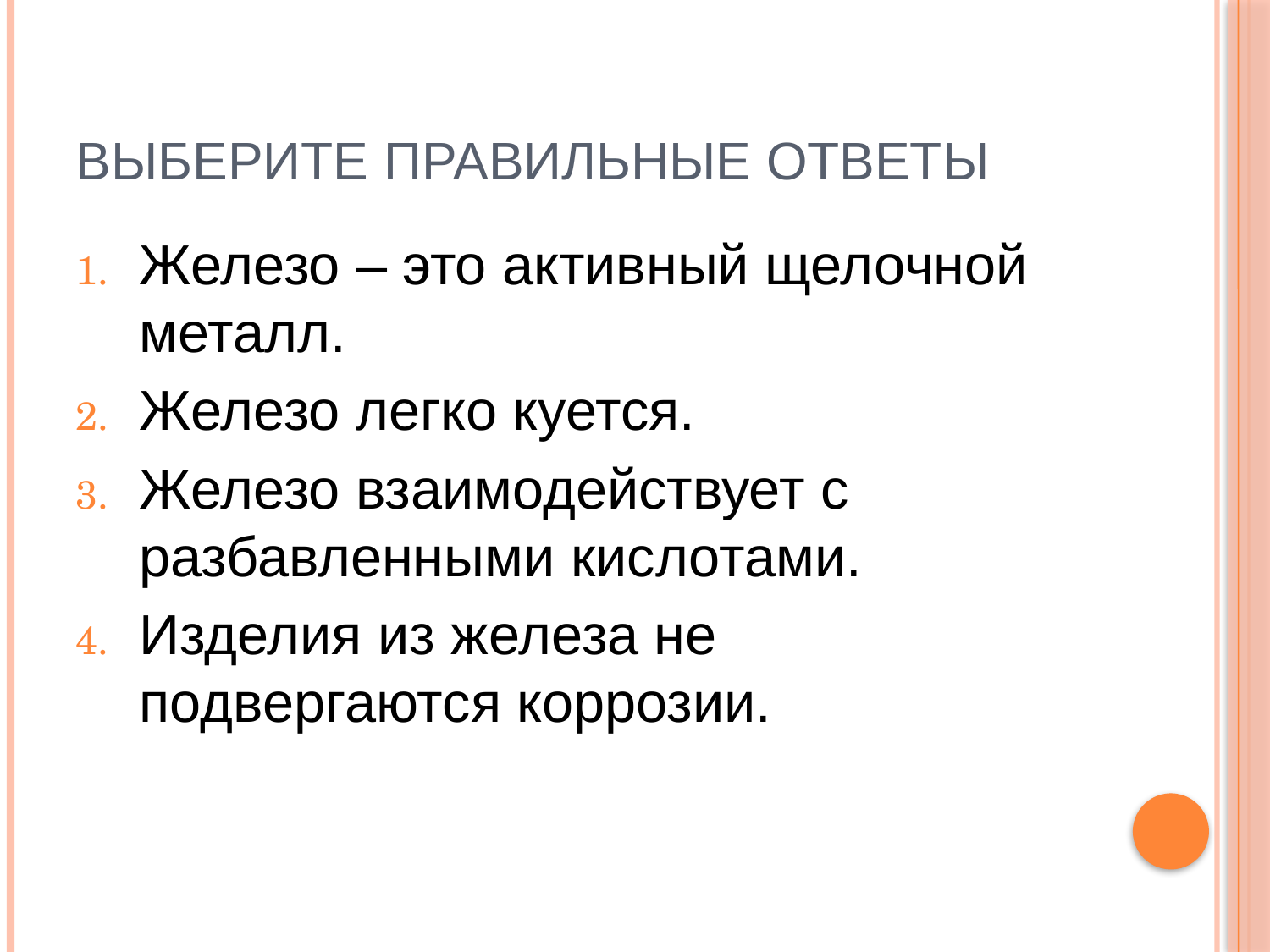

# Выберите правильные ответы
Железо – это активный щелочной металл.
Железо легко куется.
Железо взаимодействует с разбавленными кислотами.
Изделия из железа не подвергаются коррозии.